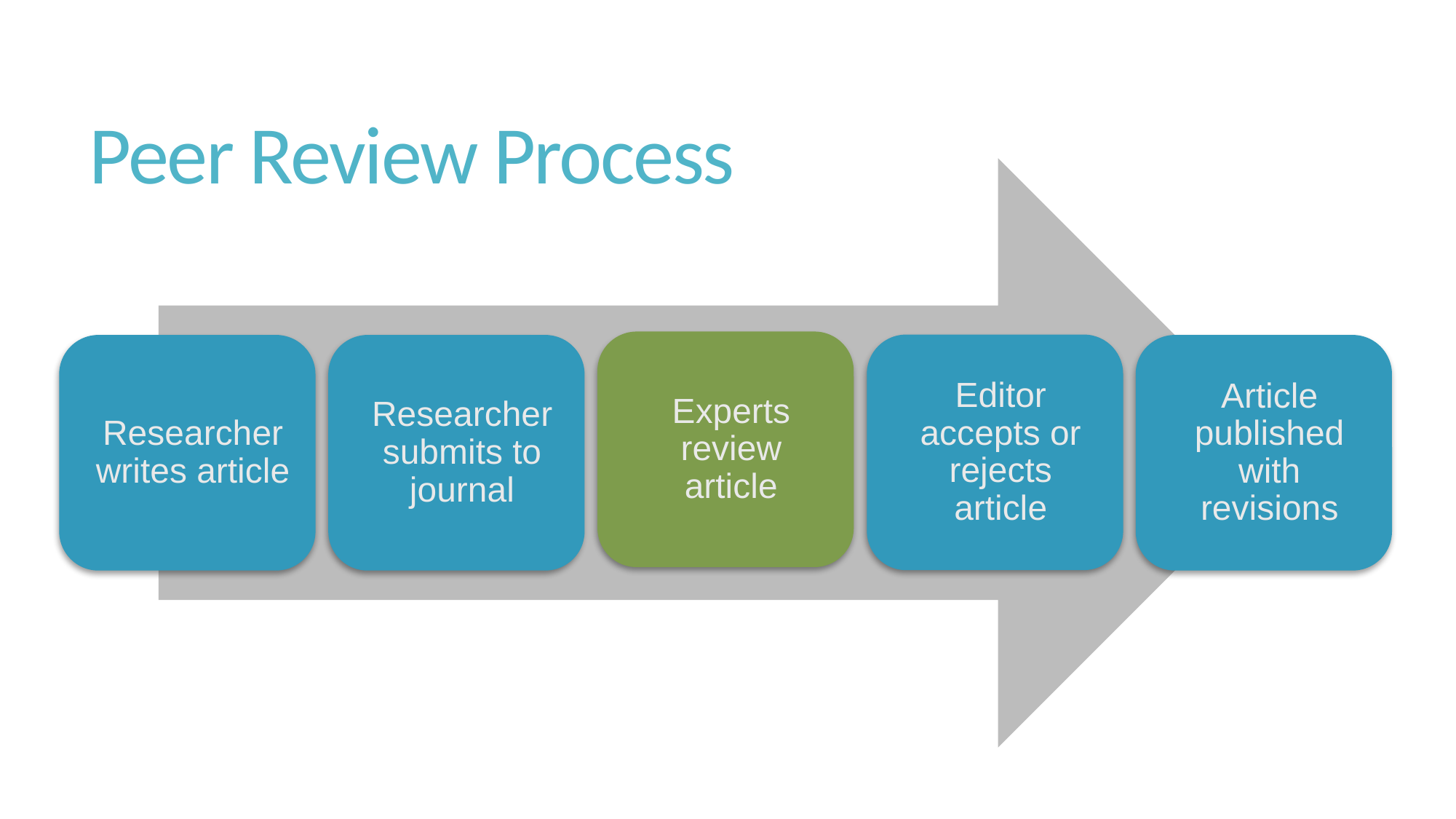

# Peer Review Process
Researcher writes article
Researcher submits to journal
Experts review article
Editor accepts or rejects article
Article published with revisions